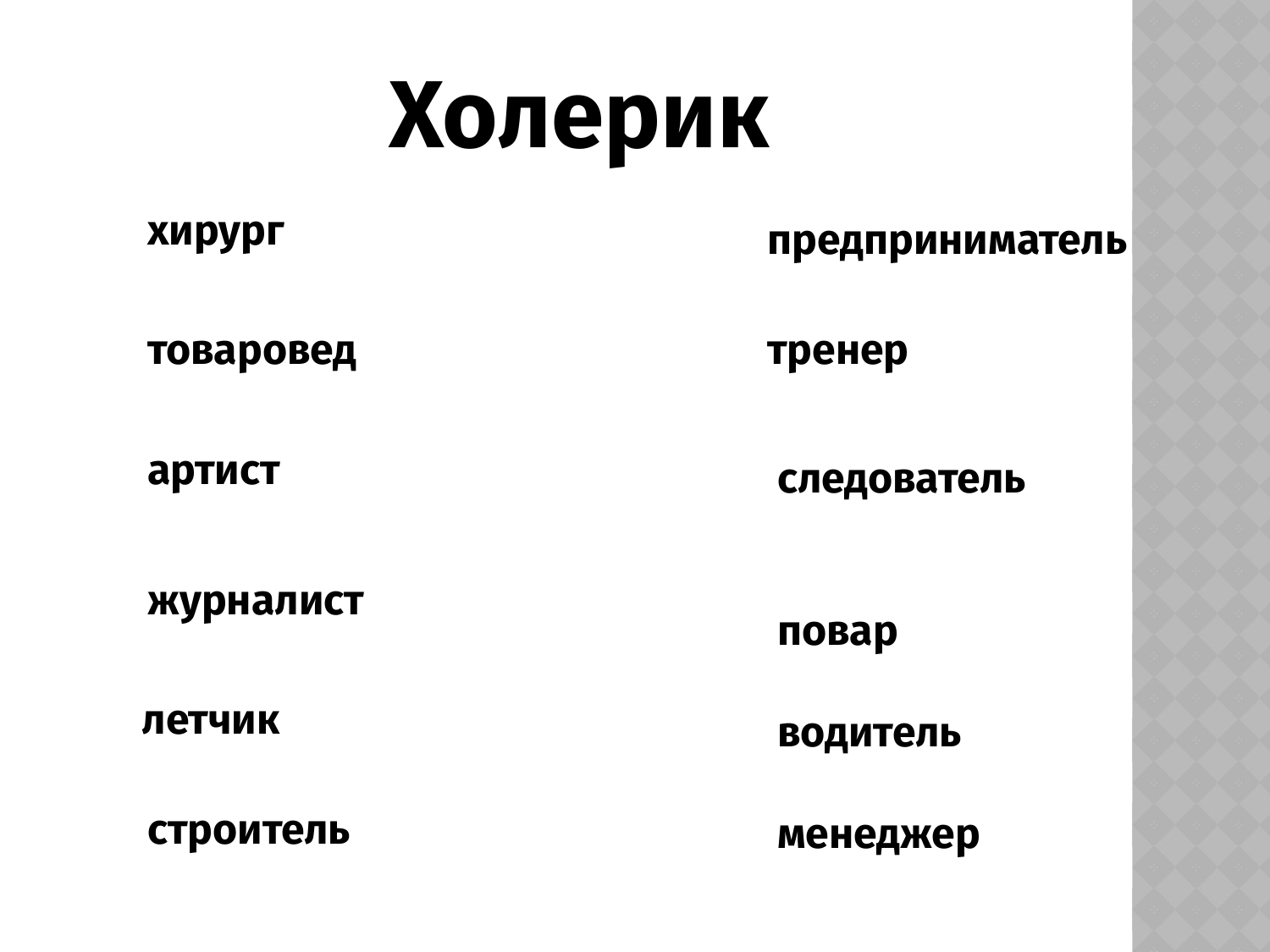

Холерик
хирург
предприниматель
товаровед
тренер

следователь

повар

водитель

менеджер
артист
журналист
летчик
строитель